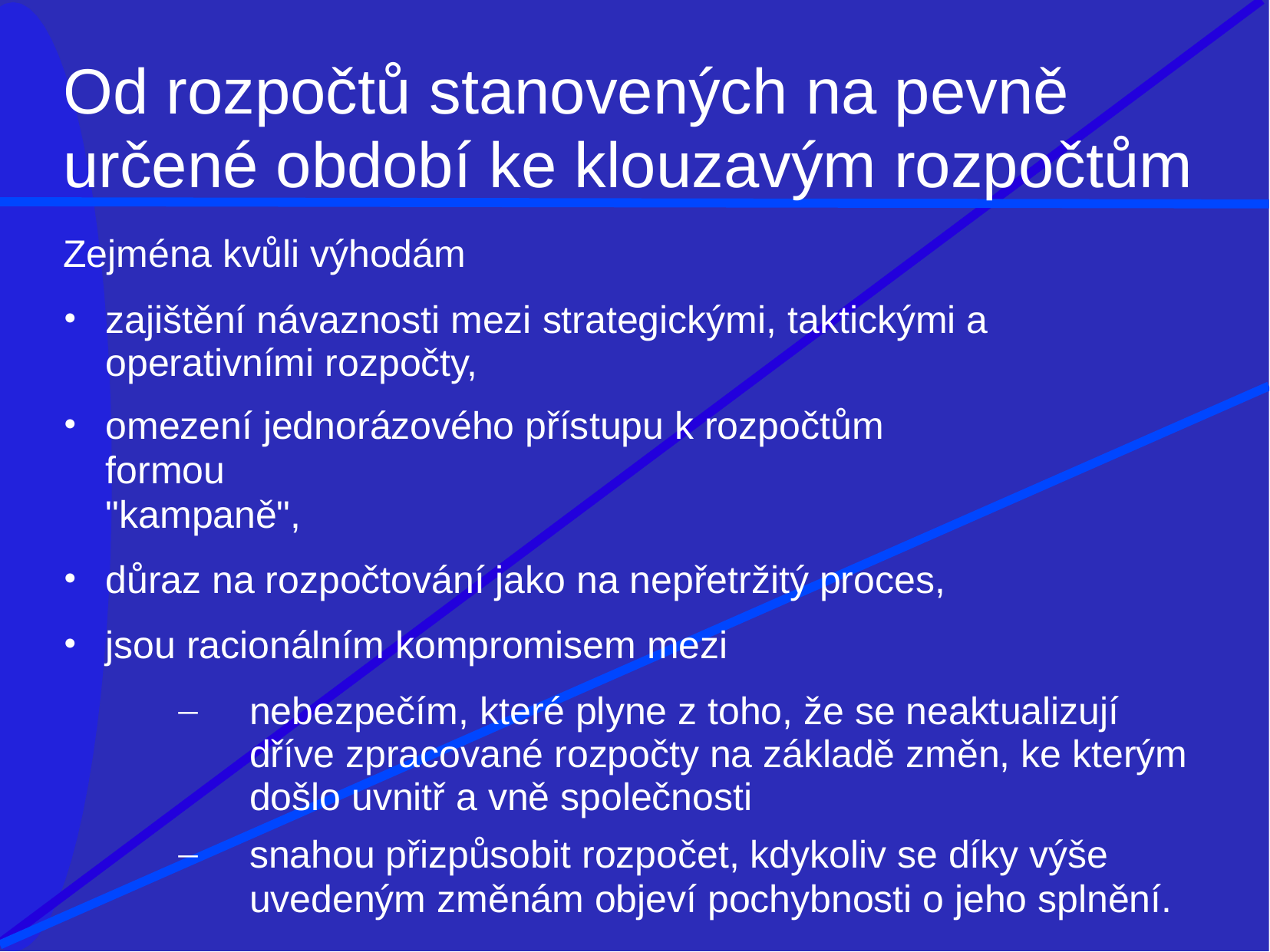

# Od rozpočtů stanovených na pevně
určené období ke klouzavým rozpočtům
Zejména kvůli výhodám
zajištění návaznosti mezi strategickými, taktickými a operativními rozpočty,
omezení jednorázového přístupu k rozpočtům formou
"kampaně",
důraz na rozpočtování jako na nepřetržitý proces,
jsou racionálním kompromisem mezi
nebezpečím, které plyne z toho, že se neaktualizují dříve zpracované rozpočty na základě změn, ke kterým došlo uvnitř a vně společnosti
snahou přizpůsobit rozpočet, kdykoliv se díky výše
uvedeným změnám objeví pochybnosti o jeho splnění.